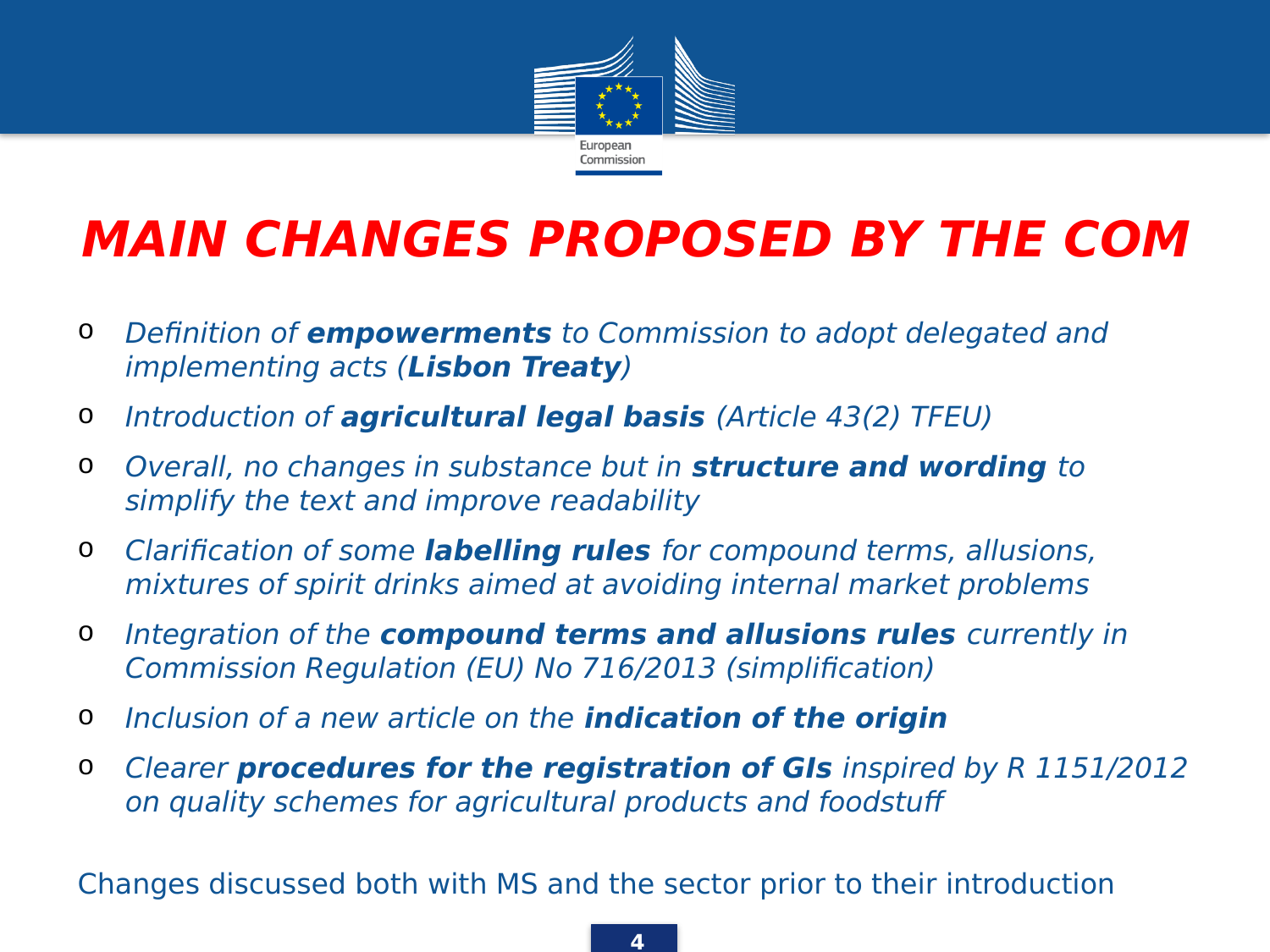

Main Changes Proposed by the COM
Definition of empowerments to Commission to adopt delegated and implementing acts (Lisbon Treaty)
Introduction of agricultural legal basis (Article 43(2) TFEU)
Overall, no changes in substance but in structure and wording to simplify the text and improve readability
Clarification of some labelling rules for compound terms, allusions, mixtures of spirit drinks aimed at avoiding internal market problems
Integration of the compound terms and allusions rules currently in Commission Regulation (EU) No 716/2013 (simplification)
Inclusion of a new article on the indication of the origin
Clearer procedures for the registration of GIs inspired by R 1151/2012 on quality schemes for agricultural products and foodstuff
Changes discussed both with MS and the sector prior to their introduction